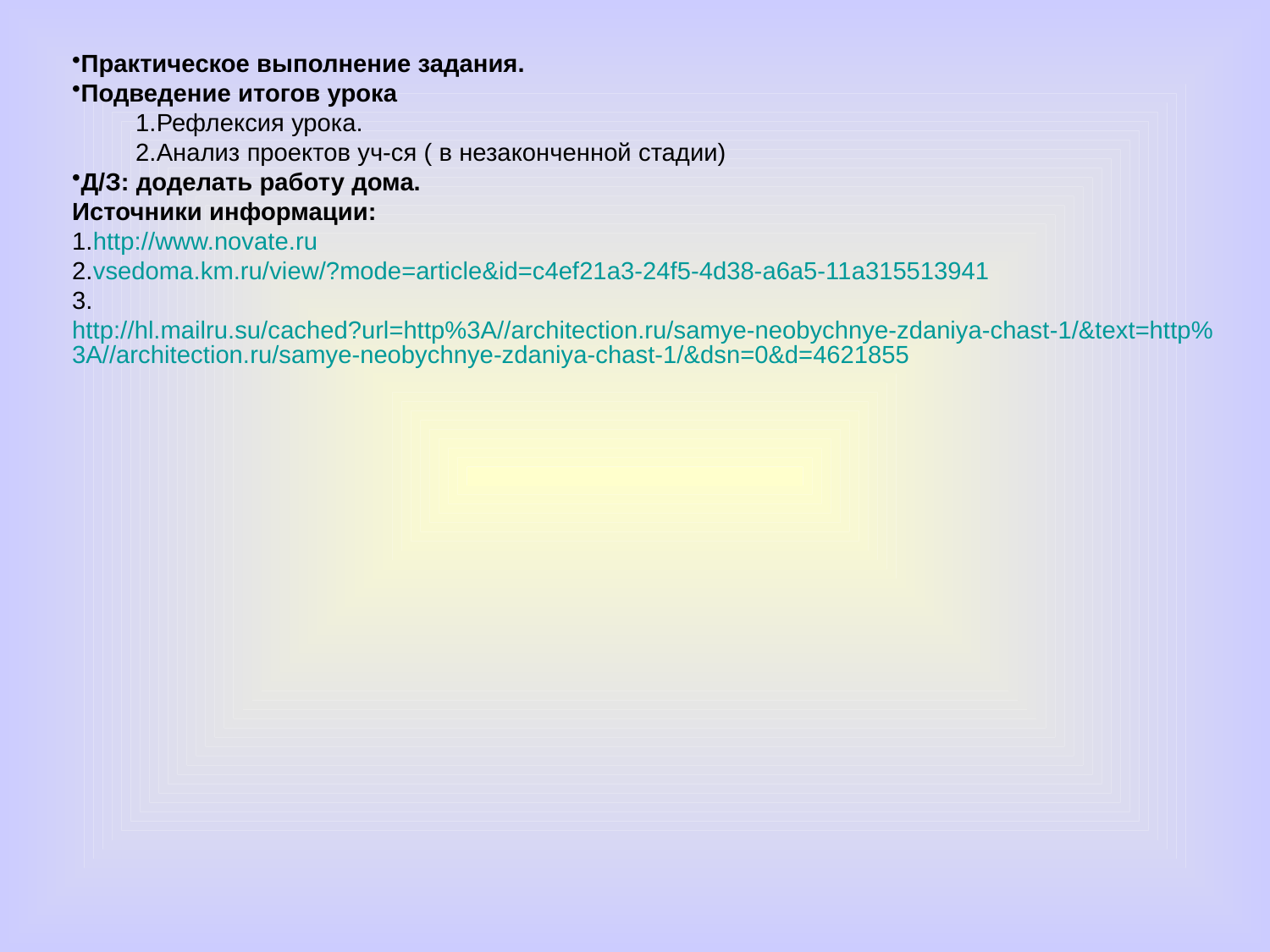

Практическое выполнение задания.
Подведение итогов урока
Рефлексия урока.
Анализ проектов уч-ся ( в незаконченной стадии)
Д/З: доделать работу дома.
Источники информации:
1.http://www.novate.ru
2.vsedoma.km.ru/view/?mode=article&id=c4ef21a3-24f5-4d38-a6a5-11a315513941
3.http://hl.mailru.su/cached?url=http%3A//architection.ru/samye-neobychnye-zdaniya-chast-1/&text=http%3A//architection.ru/samye-neobychnye-zdaniya-chast-1/&dsn=0&d=4621855